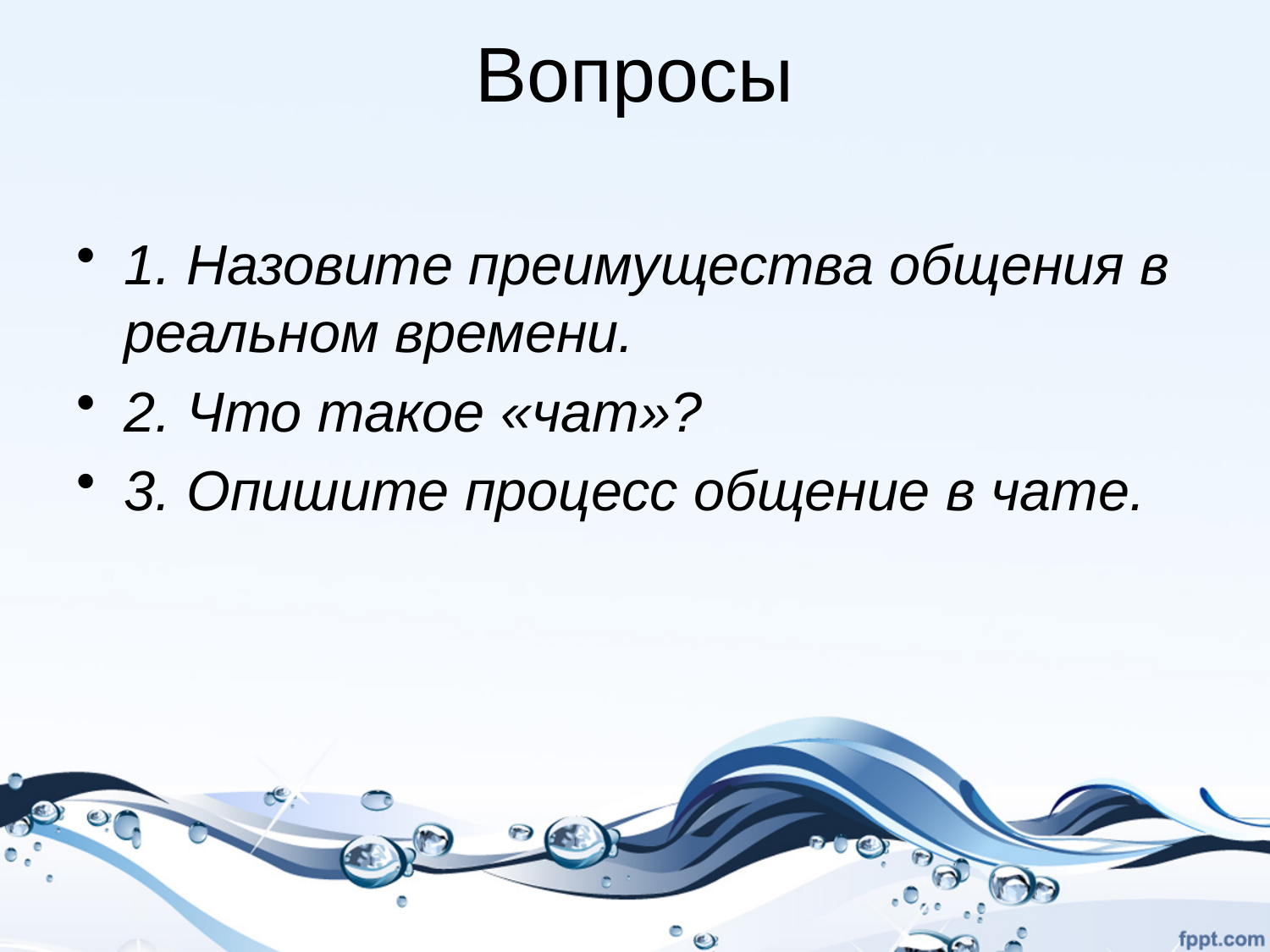

# Вопросы
1. Назовите преимущества общения в реальном времени.
2. Что такое «чат»?
3. Опишите процесс общение в чате.